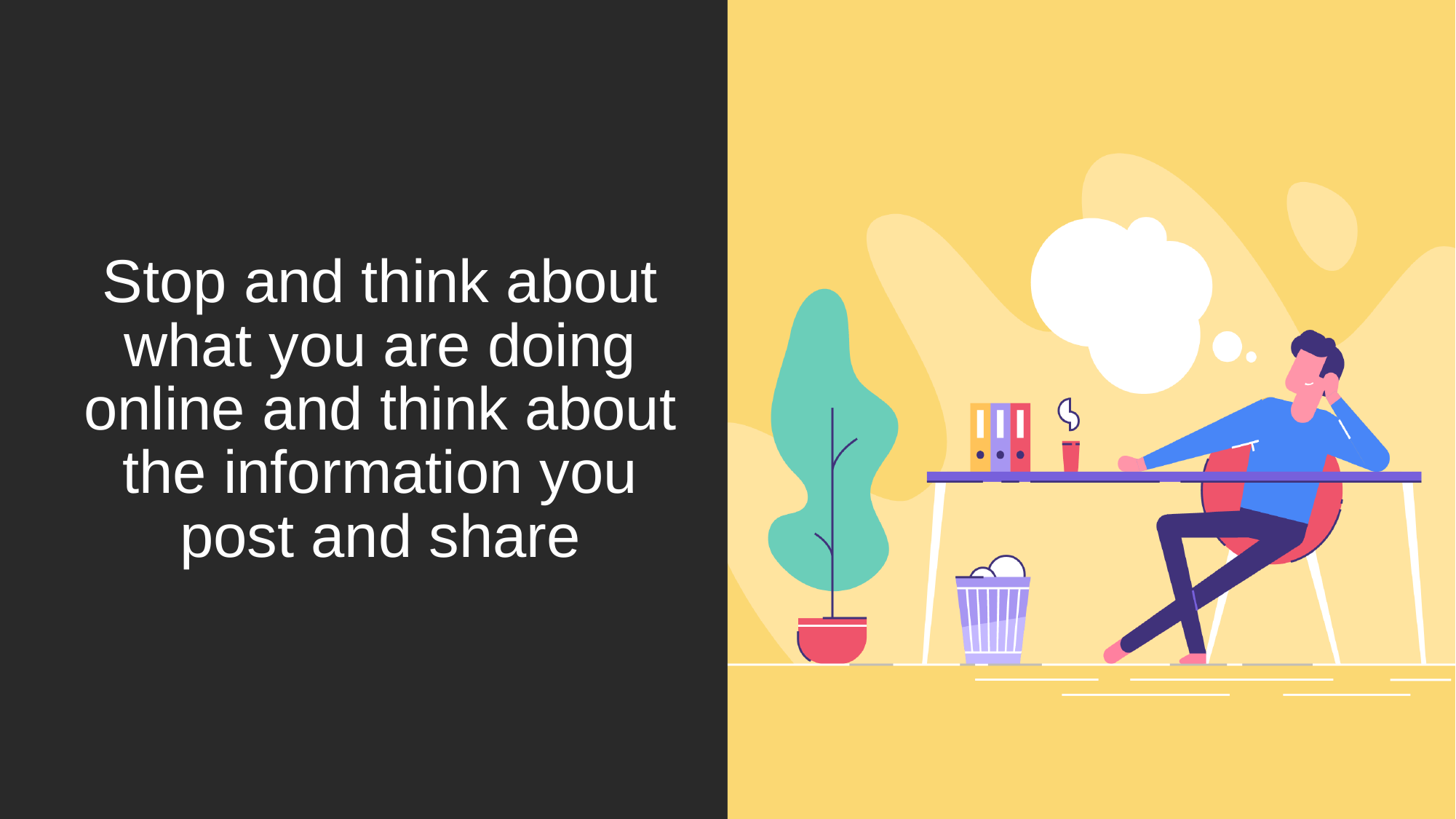

Stop and think about what you are doing online and think about the information you post and share